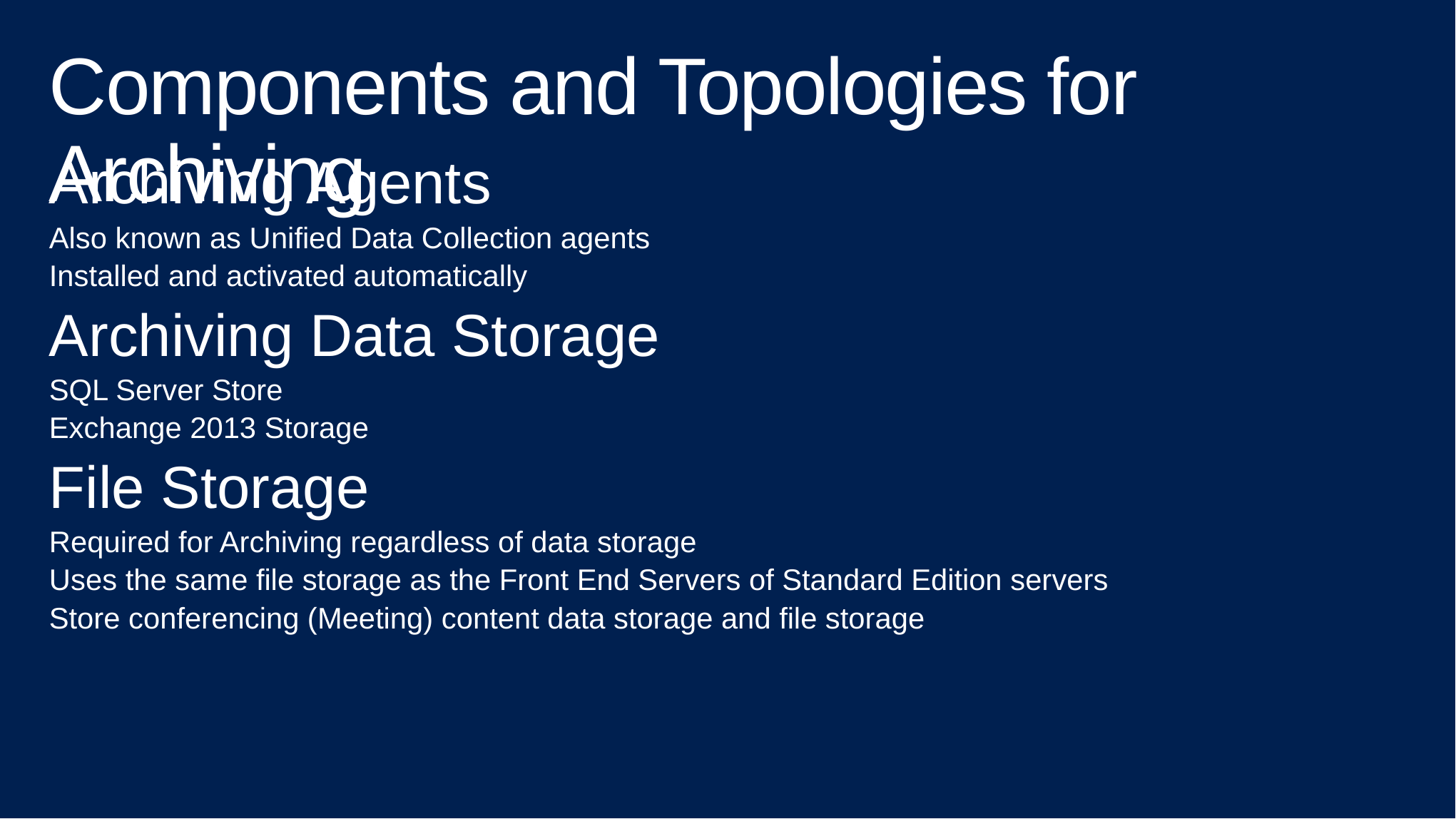

# Components and Topologies for Archiving
Archiving Agents
Also known as Unified Data Collection agents
Installed and activated automatically
Archiving Data Storage
SQL Server Store
Exchange 2013 Storage
File Storage
Required for Archiving regardless of data storage
Uses the same file storage as the Front End Servers of Standard Edition servers
Store conferencing (Meeting) content data storage and file storage